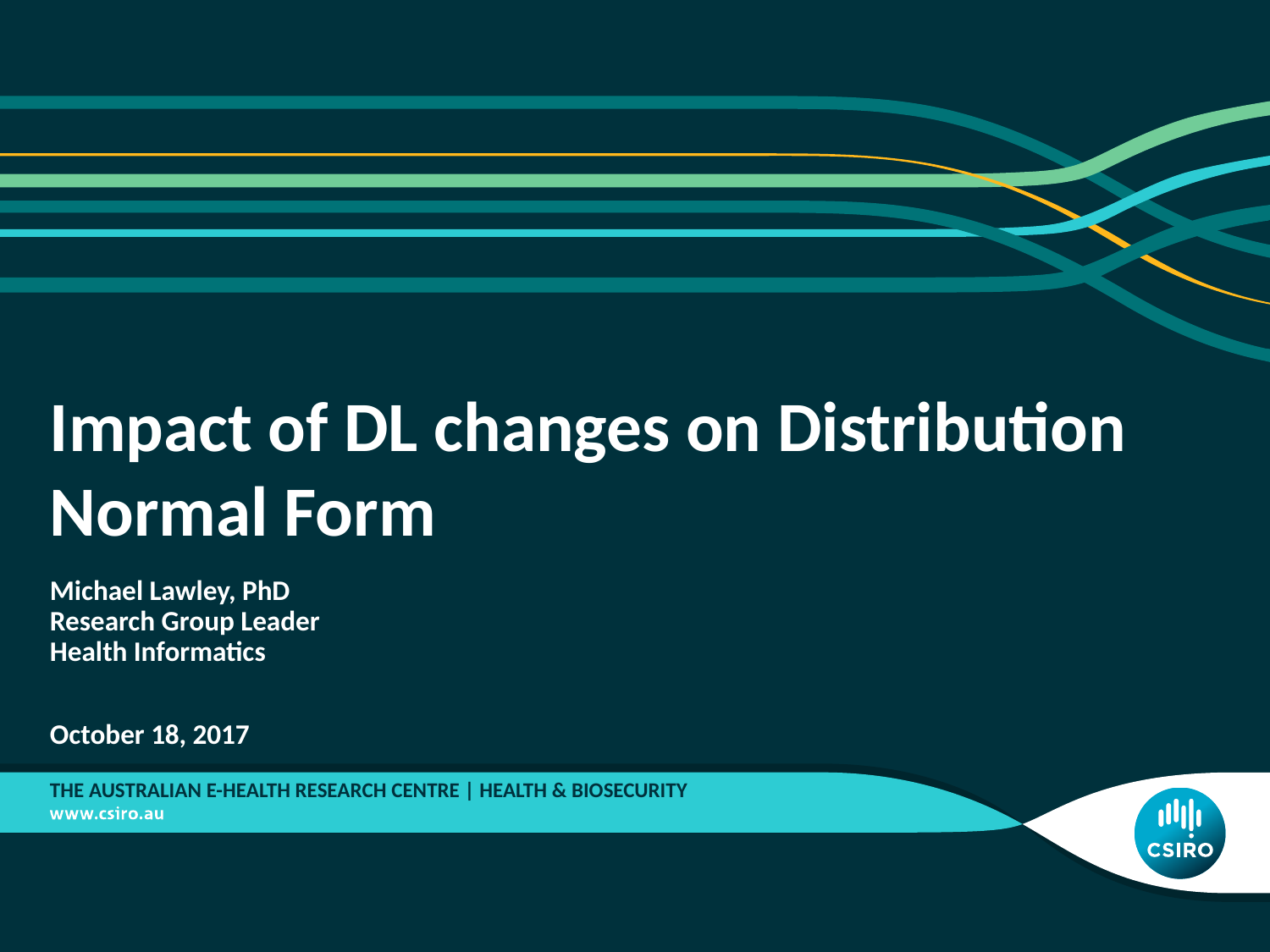

# Impact of DL changes on Distribution Normal Form
Michael Lawley, PhD
Research Group Leader
Health Informatics
October 18, 2017
the Australian e-Health research centre | Health & Biosecurity